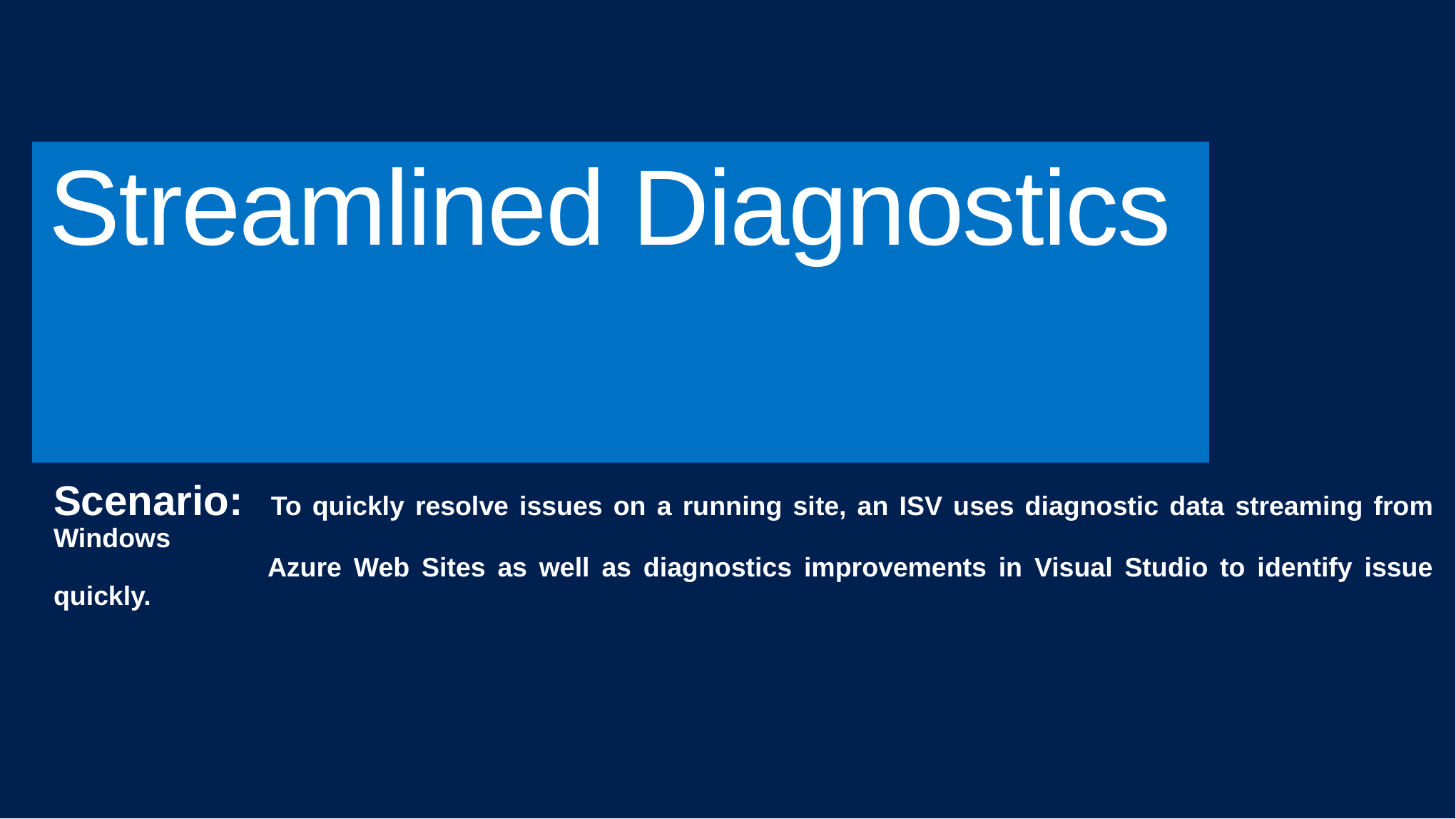

# Streamlined Diagnostics
Scenario: 	To quickly resolve issues on a running site, an ISV uses diagnostic data streaming from Windows
		Azure Web Sites as well as diagnostics improvements in Visual Studio to identify issue quickly.